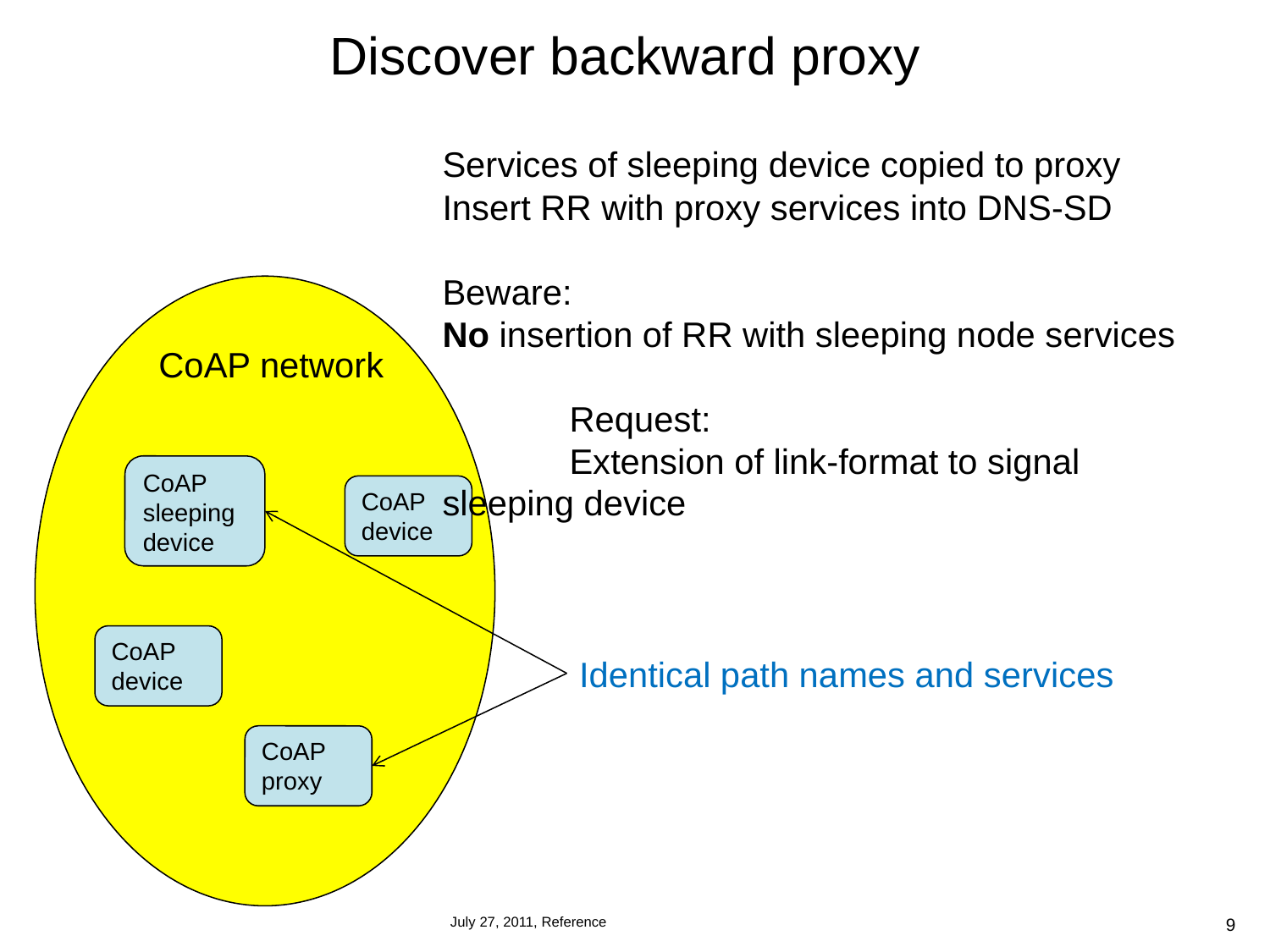

Discover backward proxy
Services of sleeping device copied to proxy
Insert RR with proxy services into DNS-SD

Beware:
No insertion of RR with sleeping node services

	Request:
	Extension of link-format to signal 	sleeping device

CoAP network
CoAP sleeping device
CoAP device
CoAP device
Identical path names and services
CoAP  proxy
9